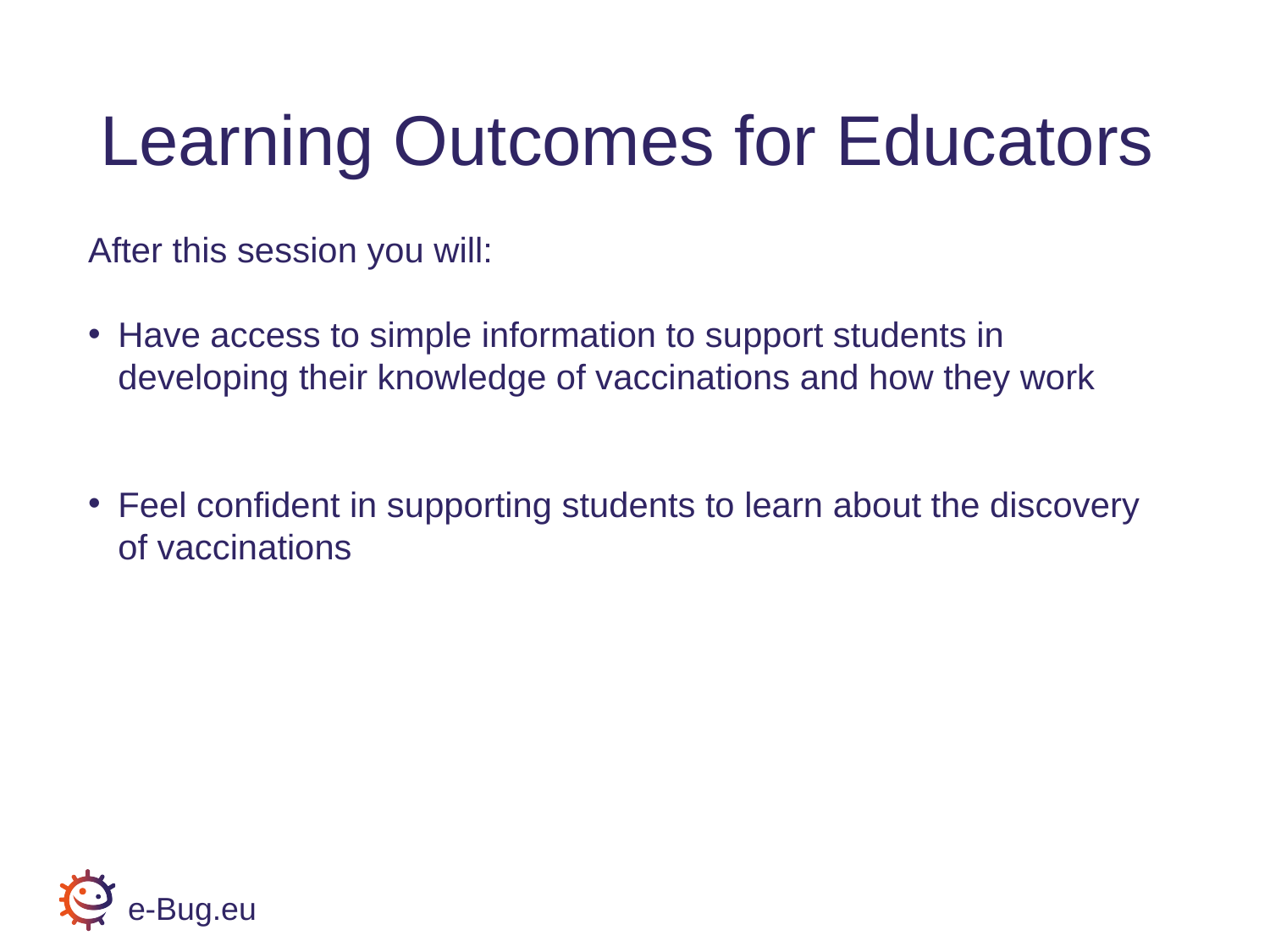

# Learning Outcomes for Educators
After this session you will:

Have access to simple information to support students in developing their knowledge of vaccinations and how they work

Feel confident in supporting students to learn about the discovery of vaccinations

e-Bug.eu